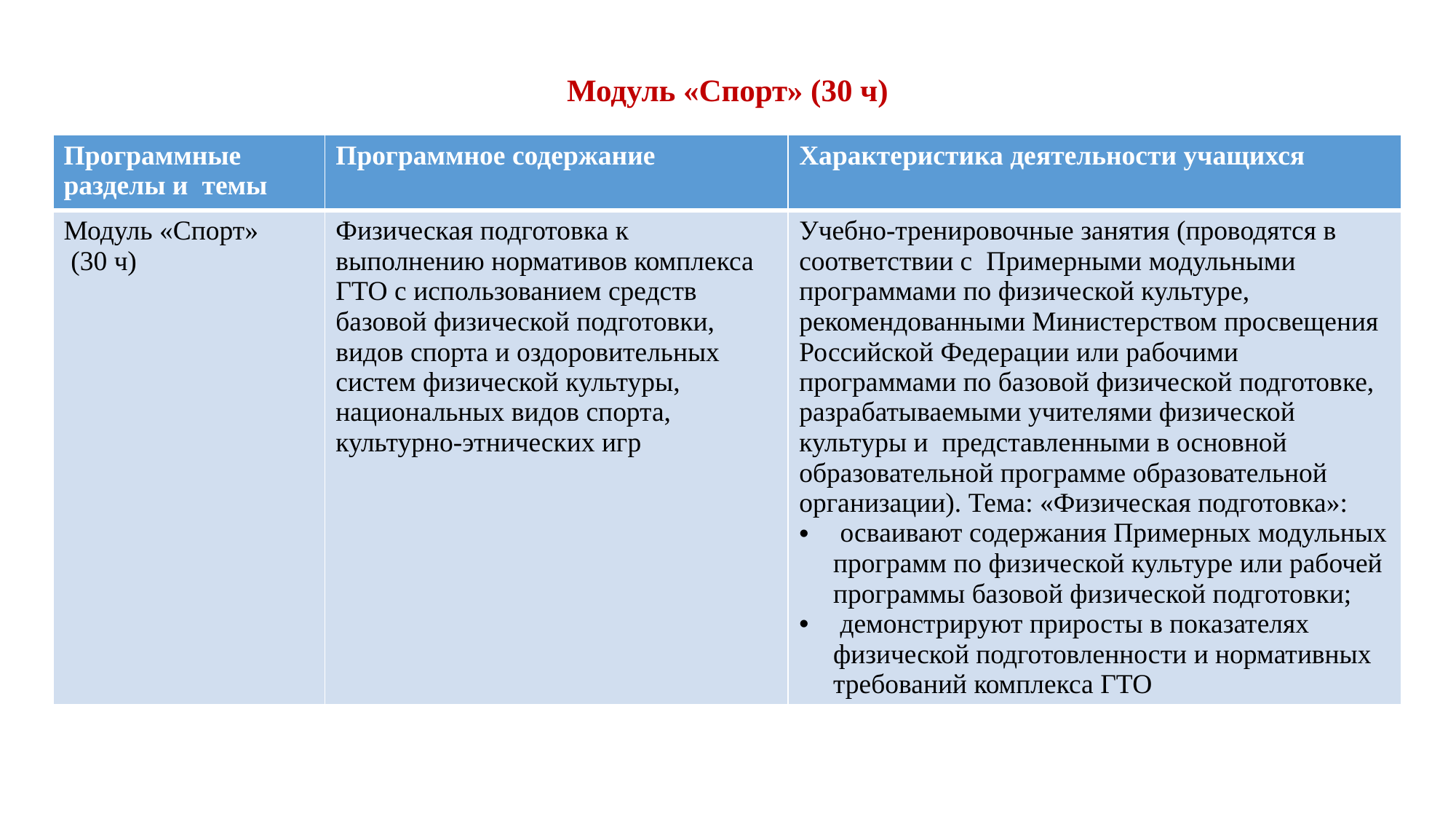

# Модуль «Спорт» (30 ч)
| Программные разделы и  темы | Программное содержание | Характеристика деятельности учащихся |
| --- | --- | --- |
| Модуль «Спорт» (30 ч) | Физическая подготовка к выполнению нормативов комплекса ГТО с использованием средств базовой физической подготовки, видов спорта и оздоровительных систем физической культуры, национальных видов спорта, культурно-этнических игр | Учебно-тренировочные занятия (проводятся в соответствии с  Примерными модульными программами по физической культуре, рекомендованными Министерством просвещения Российской Федерации или рабочими программами по базовой физической подготовке, разрабатываемыми учителями физической культуры и  представленными в основной образовательной программе образовательной организации). Тема: «Физическая подготовка»: осваивают содержания Примерных модульных программ по физической культуре или рабочей программы базовой физической подготовки; демонстрируют приросты в показателях физической подготовленности и нормативных требований комплекса ГТО |